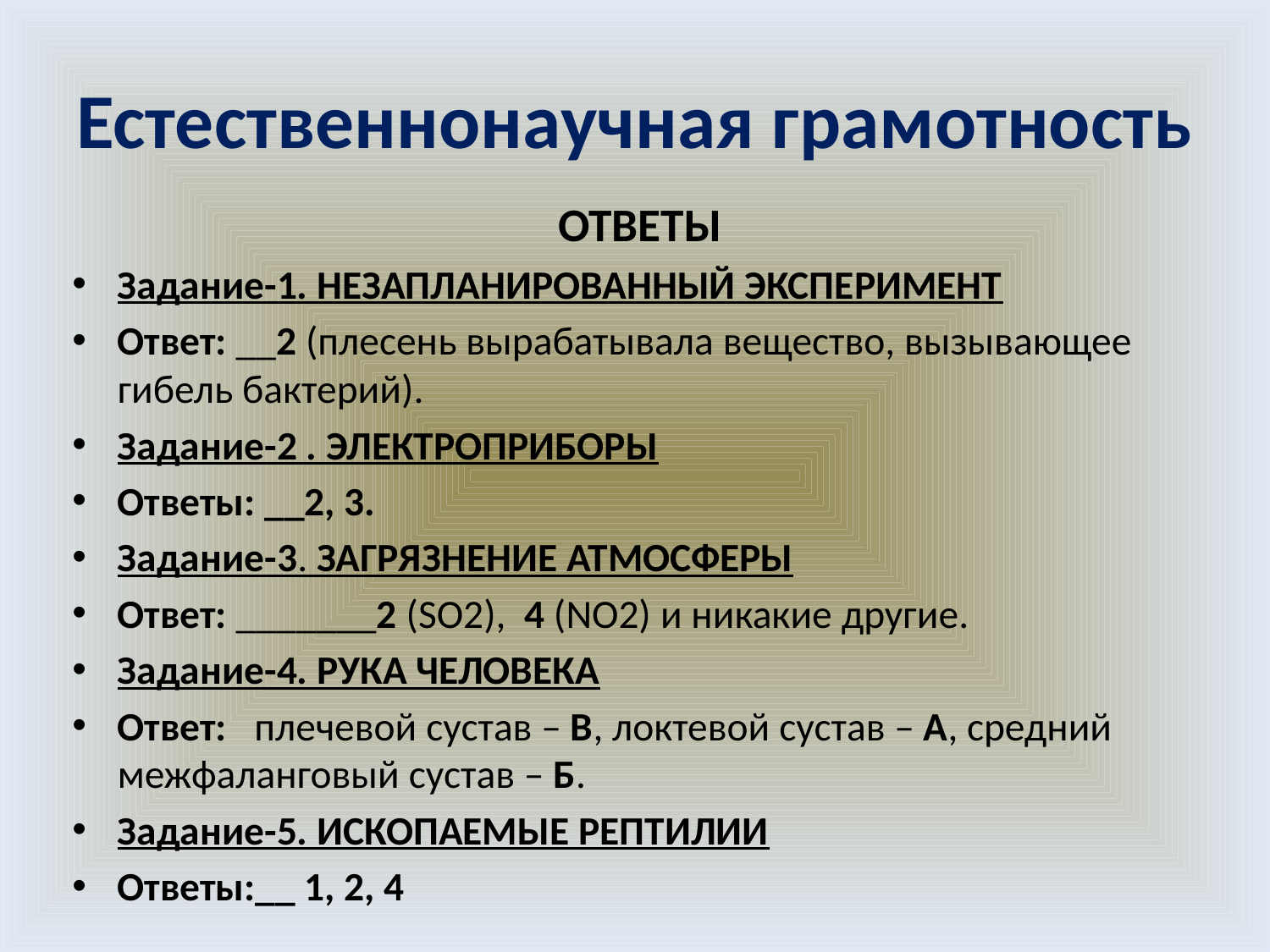

# Естественнонаучная грамотность
ОТВЕТЫ
Задание-1. НЕЗАПЛАНИРОВАННЫЙ ЭКСПЕРИМЕНТ
Ответ: __2 (плесень вырабатывала вещество, вызывающее гибель бактерий).
Задание-2 . ЭЛЕКТРОПРИБОРЫ
Ответы: __2, 3.
Задание-3. ЗАГРЯЗНЕНИЕ АТМОСФЕРЫ
Ответ: _______2 (SO2),  4 (NO2) и никакие другие.
Задание-4. РУКА ЧЕЛОВЕКА
Ответ:   плечевой сустав – В, локтевой сустав – А, средний межфаланговый сустав – Б.
Задание-5. ИСКОПАЕМЫЕ РЕПТИЛИИ
Ответы:__ 1, 2, 4